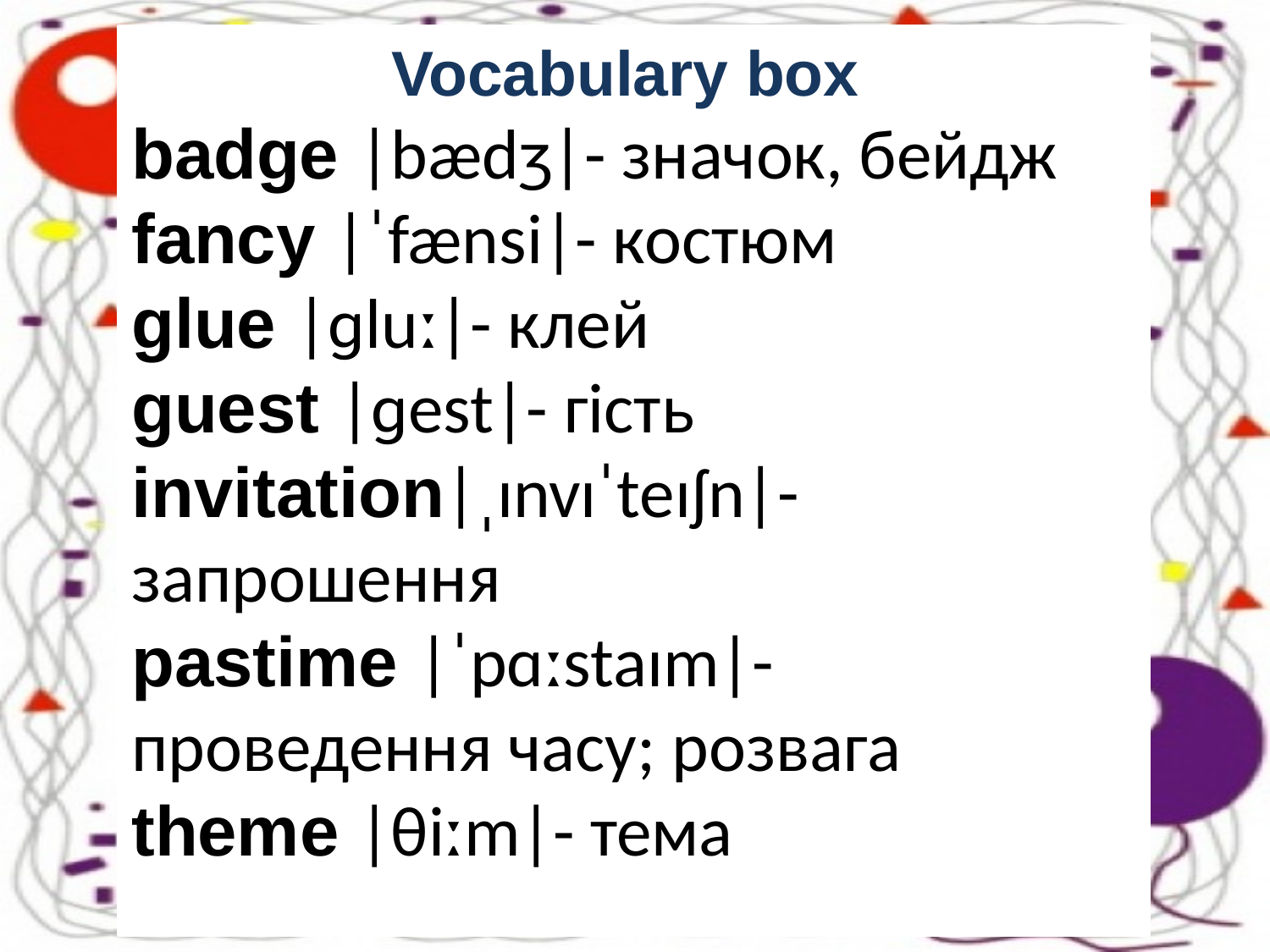

Vocabulary box
badge |bædʒ|- значок, бейдж
fancy |ˈfænsi|- костюм
glue |ɡluː|- клей
guest |ɡest|- гість
invitation|ˌɪnvɪˈteɪʃn|-запрошення
pastime |ˈpɑːstaɪm|- проведення часу; розвага
theme |θiːm|- тема